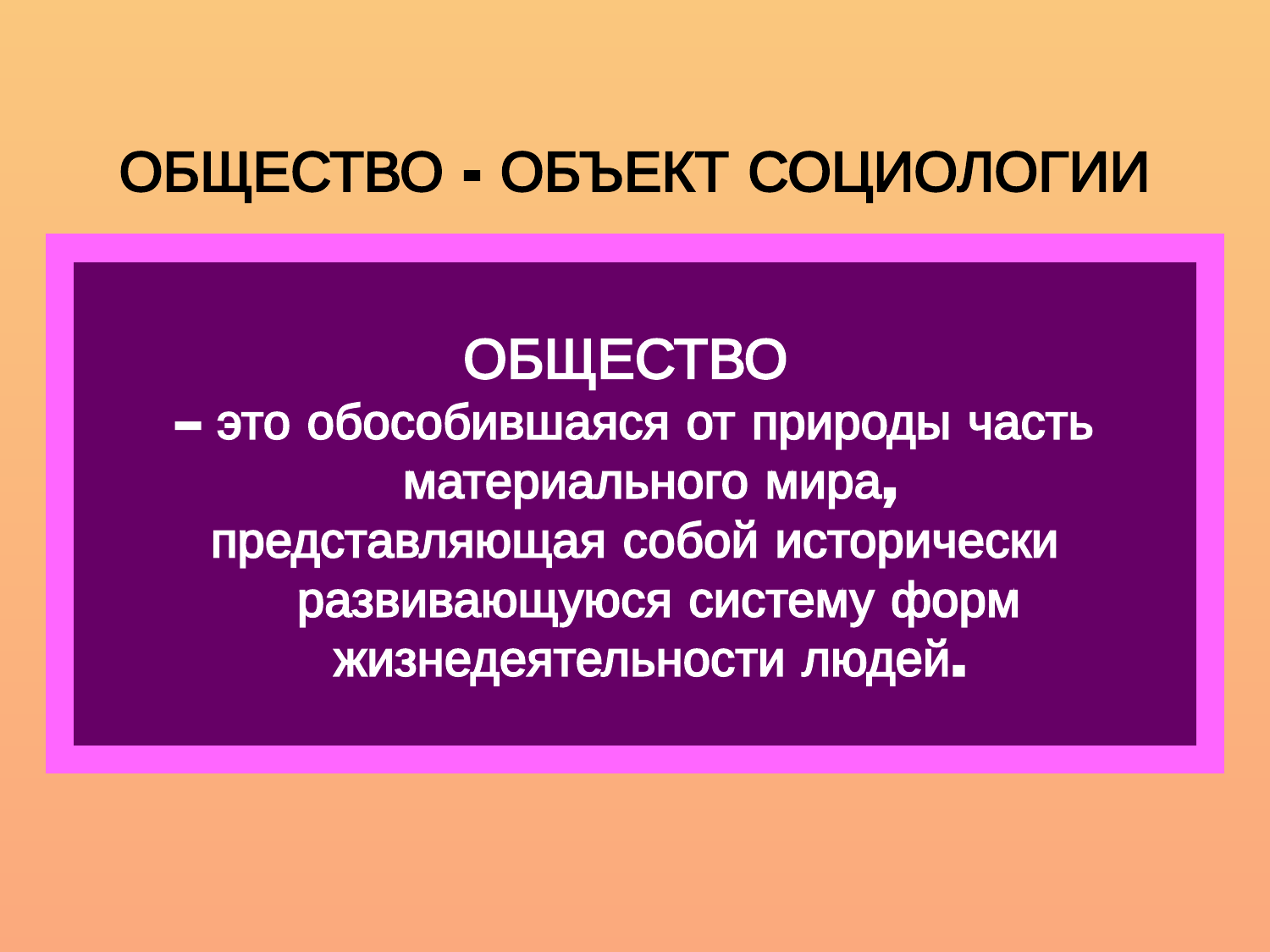

# ОБЩЕСТВО - ОБЪЕКТ СОЦИОЛОГИИ

ОБЩЕСТВО
– это обособившаяся от природы часть материального мира,
представляющая собой исторически развивающуюся систему форм жизнедеятельности людей.